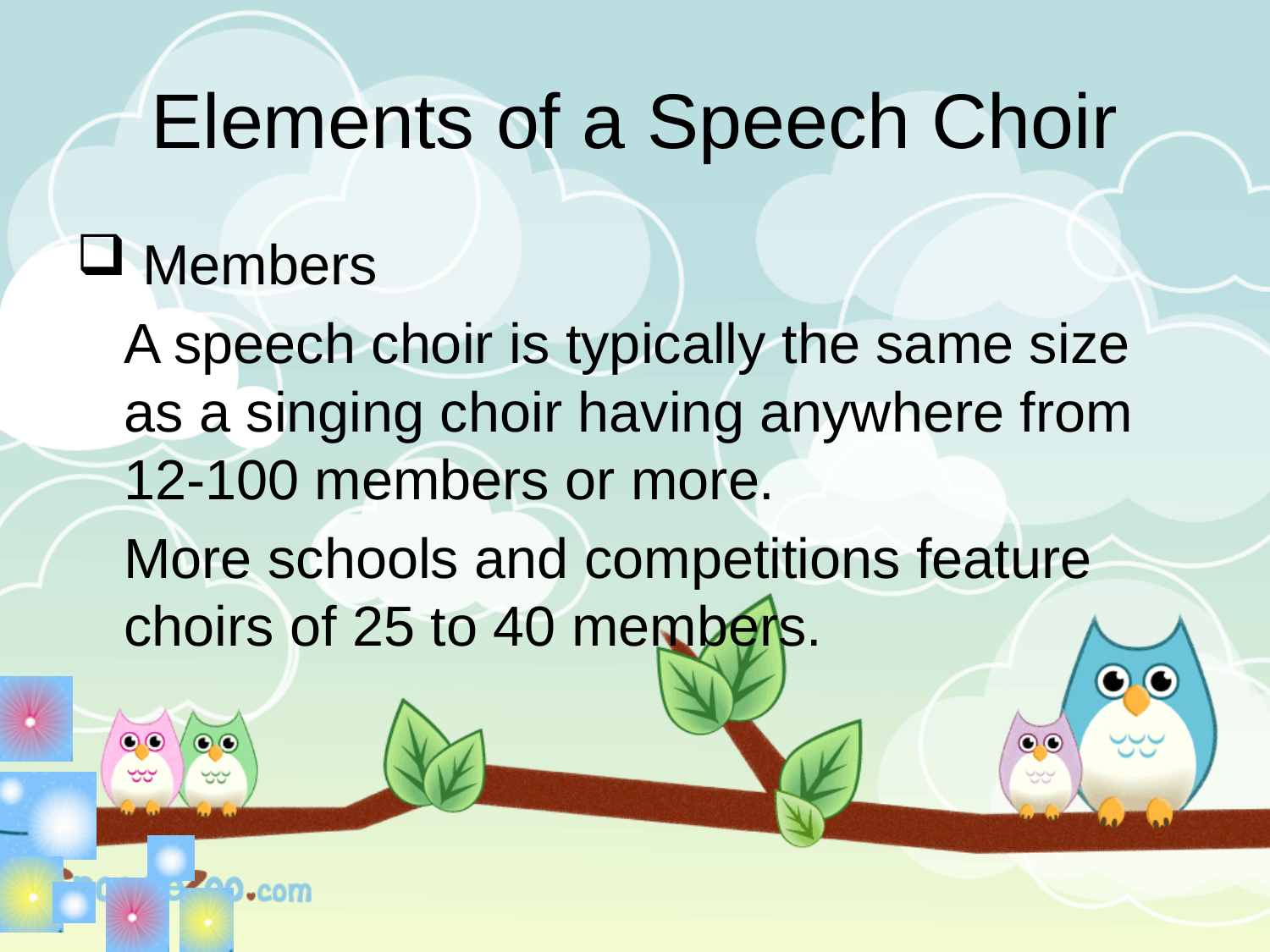

# Elements of a Speech Choir
 Members
	A speech choir is typically the same size as a singing choir having anywhere from 12-100 members or more.
	More schools and competitions feature choirs of 25 to 40 members.